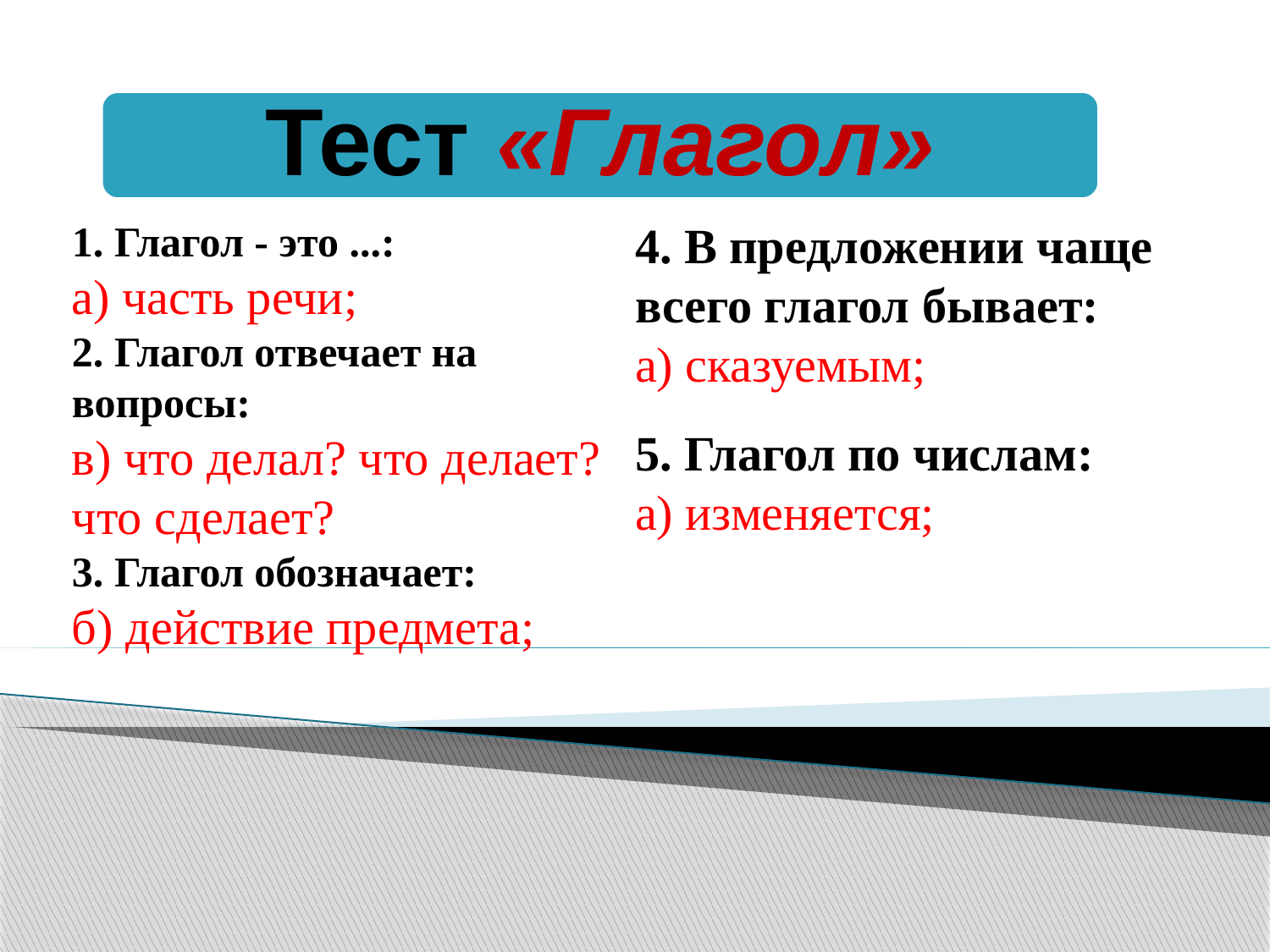

Тест «Глагол»

1. Глагол - это ...:
а) часть речи;
2. Глагол отвечает на вопросы:
в) что делал? что делает? что сделает?
3. Глагол обозначает:
б) действие предмета;

4. В предложении чаще всего глагол бывает:
а) сказуемым;

5. Глагол по числам:
а) изменяется;